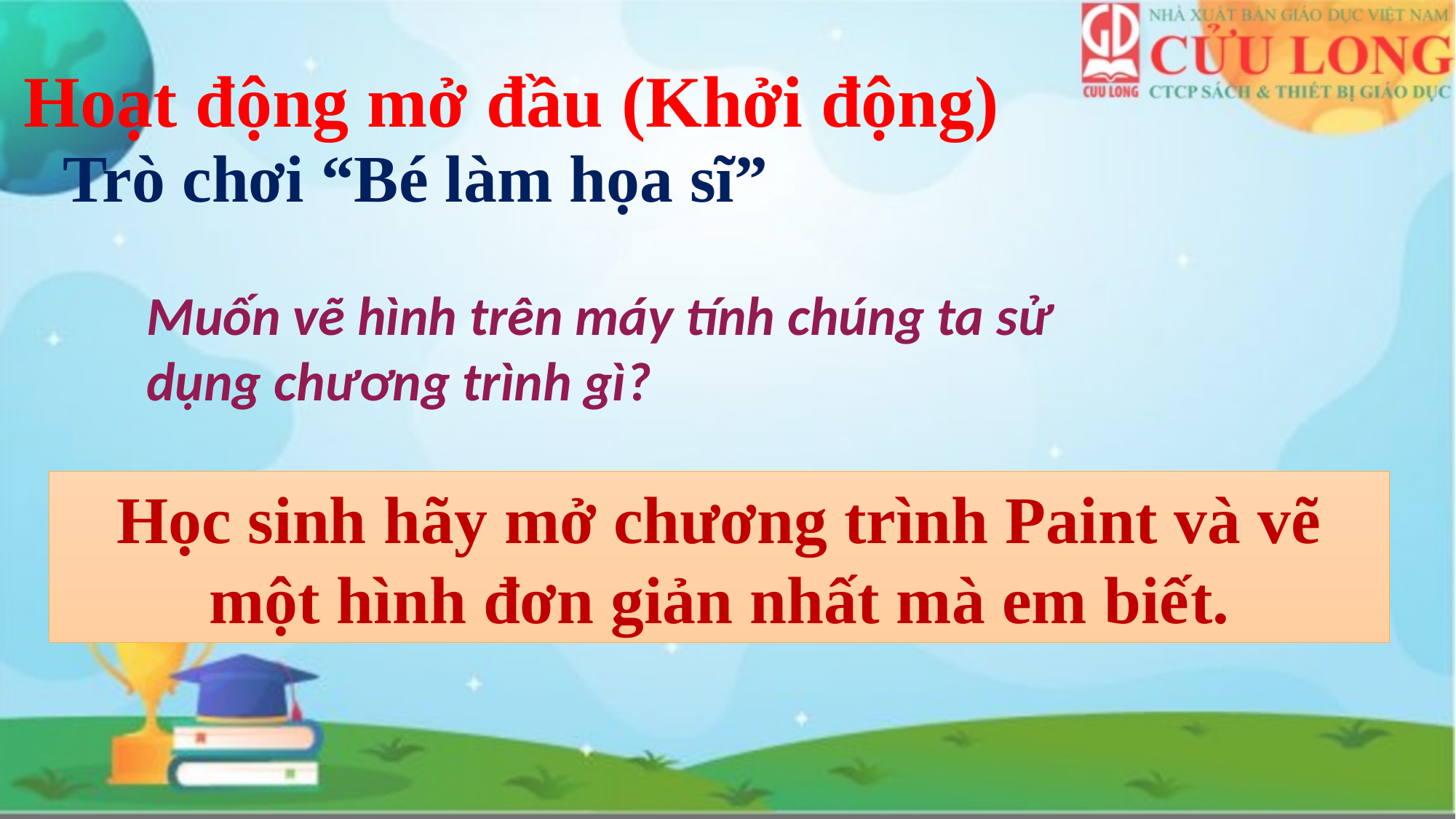

# Hoạt động mở đầu (Khởi động)
Trò chơi “Bé làm họa sĩ”
Muốn vẽ hình trên máy tính chúng ta sử dụng chương trình gì?
Học sinh hãy mở chương trình Paint và vẽ một hình đơn giản nhất mà em biết.